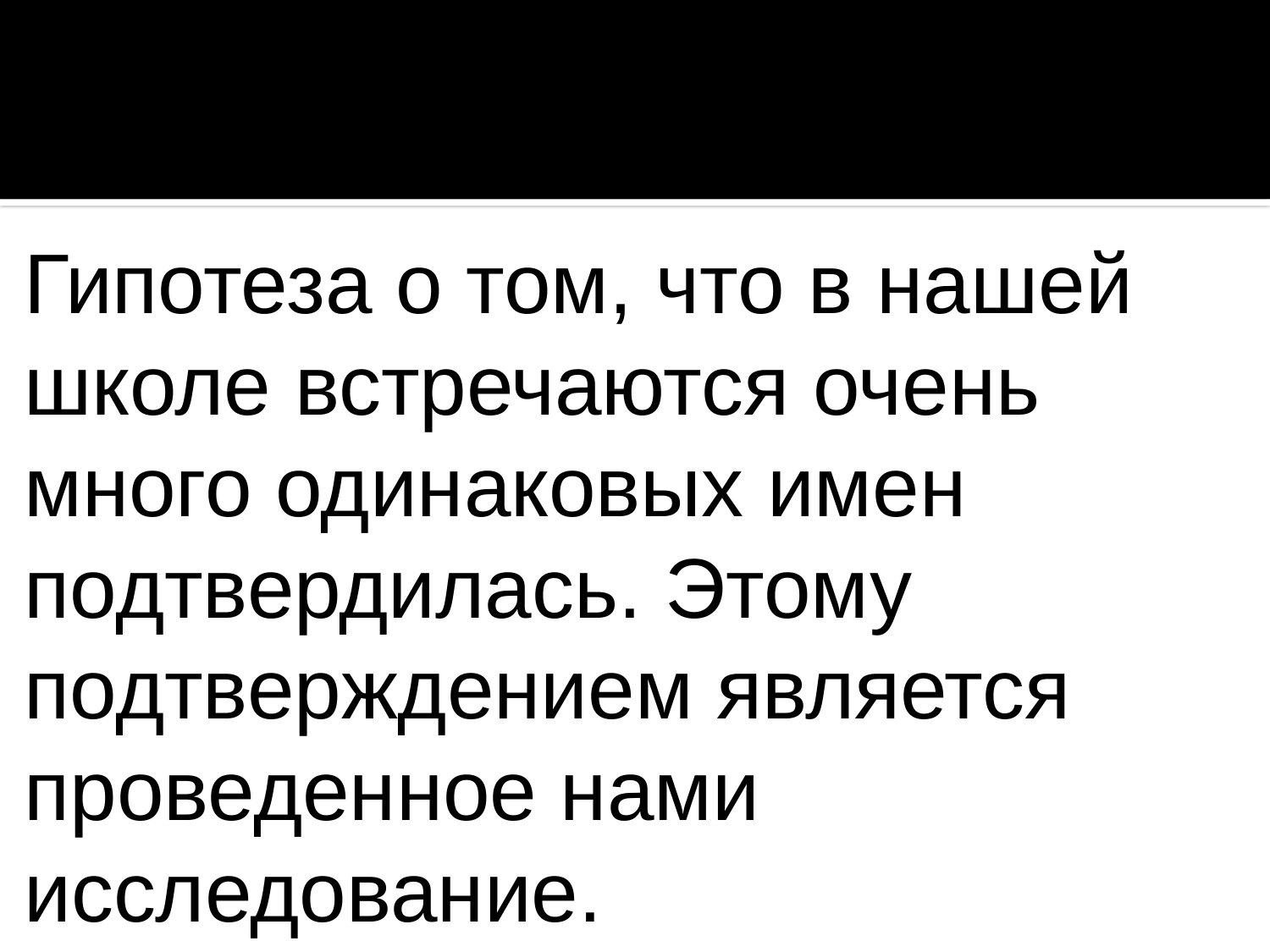

#
Гипотеза о том, что в нашей школе встречаются очень много одинаковых имен подтвердилась. Этому подтверждением является проведенное нами исследование.